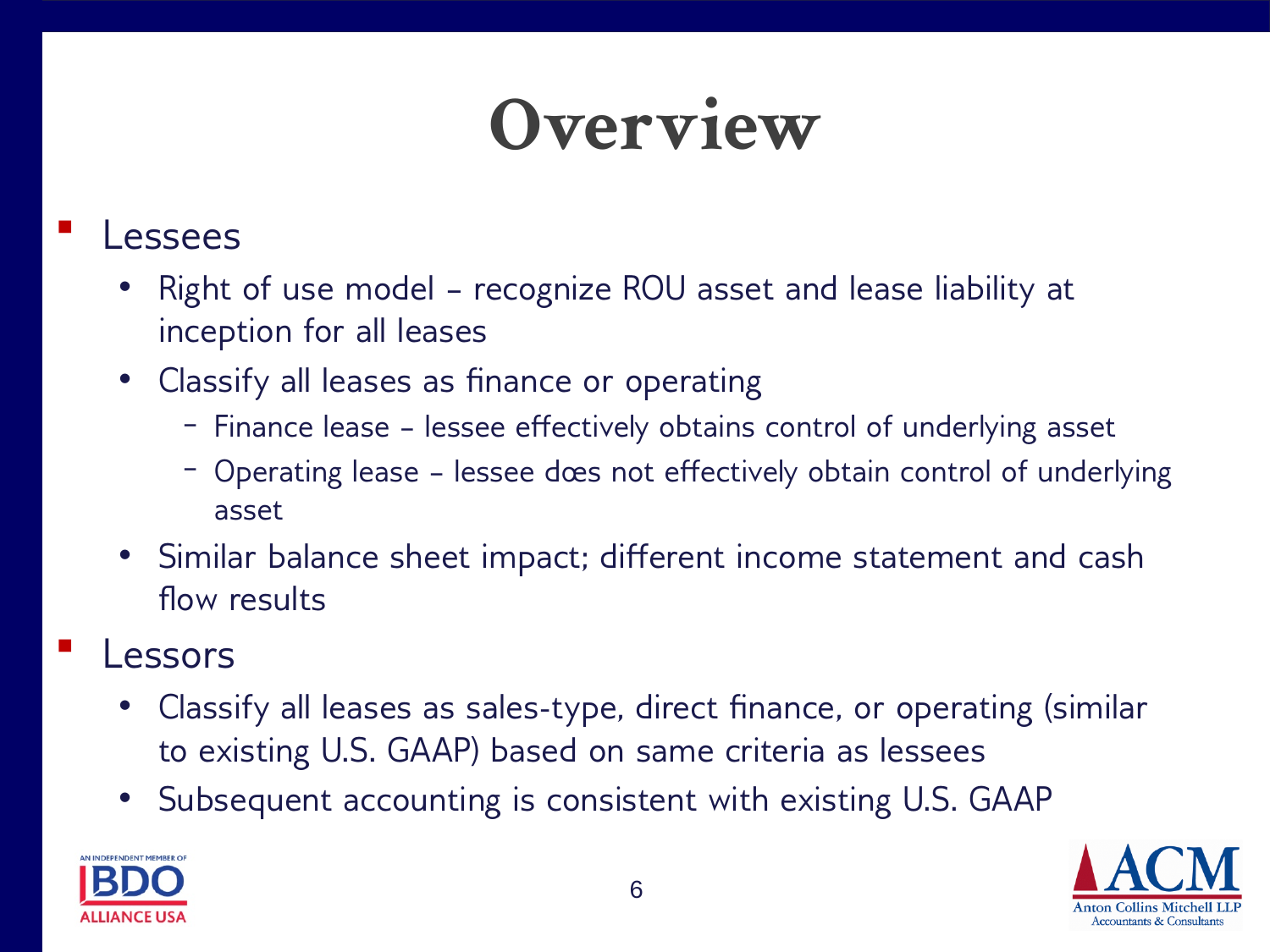

# Overview
Lessees
Right of use model – recognize ROU asset and lease liability at inception for all leases
Classify all leases as finance or operating
Finance lease – lessee effectively obtains control of underlying asset
Operating lease – lessee does not effectively obtain control of underlying asset
Similar balance sheet impact; different income statement and cash flow results
Lessors
Classify all leases as sales-type, direct finance, or operating (similar to existing U.S. GAAP) based on same criteria as lessees
Subsequent accounting is consistent with existing U.S. GAAP

6